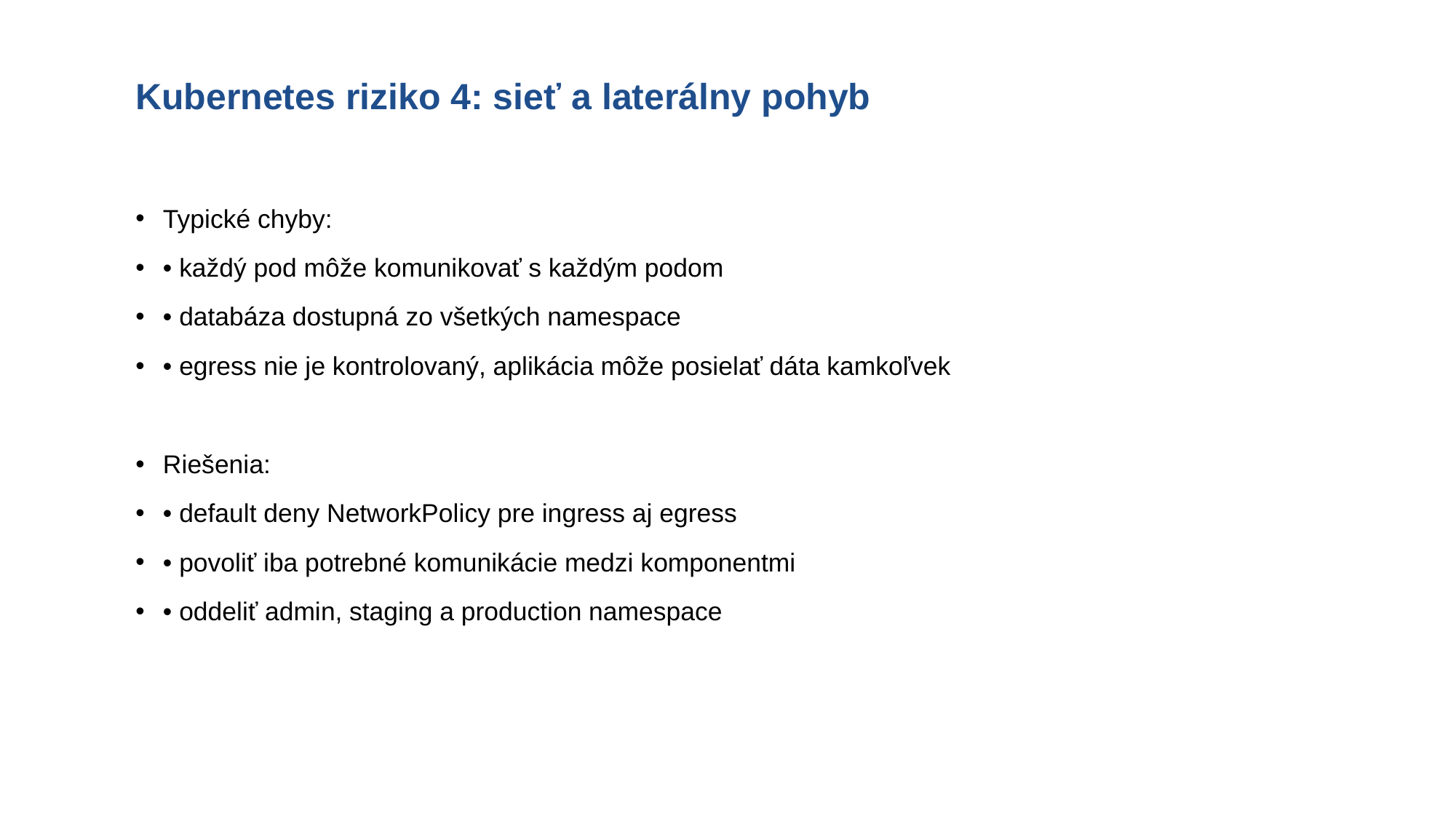

# Kubernetes riziko 4: sieť a laterálny pohyb
Typické chyby:
• každý pod môže komunikovať s každým podom
• databáza dostupná zo všetkých namespace
• egress nie je kontrolovaný, aplikácia môže posielať dáta kamkoľvek

Riešenia:
• default deny NetworkPolicy pre ingress aj egress
• povoliť iba potrebné komunikácie medzi komponentmi
• oddeliť admin, staging a production namespace